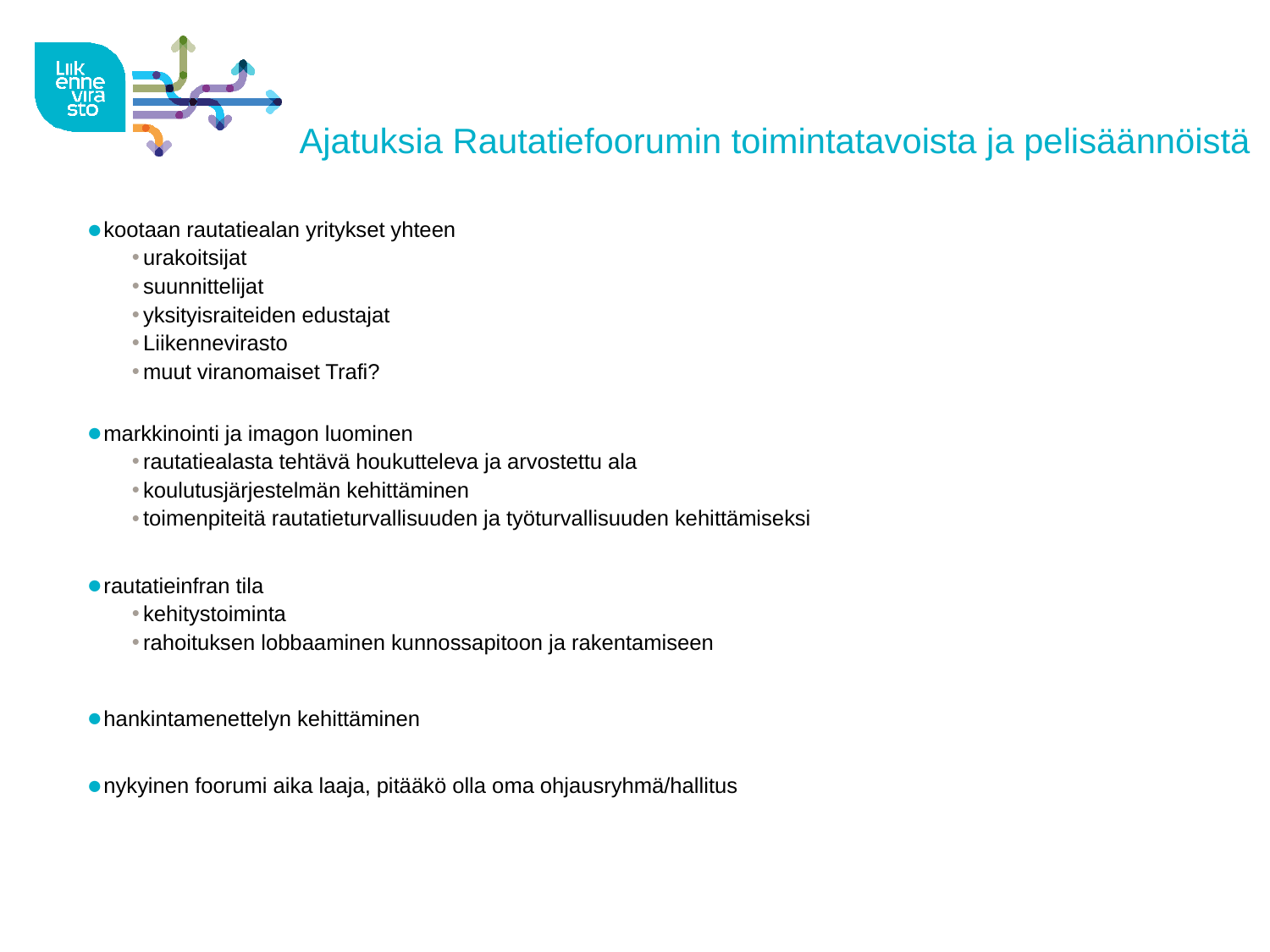

# Ajatuksia Rautatiefoorumin toimintatavoista ja pelisäännöistä

kootaan rautatiealan yritykset yhteen
urakoitsijat
suunnittelijat
yksityisraiteiden edustajat
Liikennevirasto
muut viranomaiset Trafi?

markkinointi ja imagon luominen
rautatiealasta tehtävä houkutteleva ja arvostettu ala
koulutusjärjestelmän kehittäminen
toimenpiteitä rautatieturvallisuuden ja työturvallisuuden kehittämiseksi

rautatieinfran tila
kehitystoiminta
rahoituksen lobbaaminen kunnossapitoon ja rakentamiseen

hankintamenettelyn kehittäminen

nykyinen foorumi aika laaja, pitääkö olla oma ohjausryhmä/hallitus